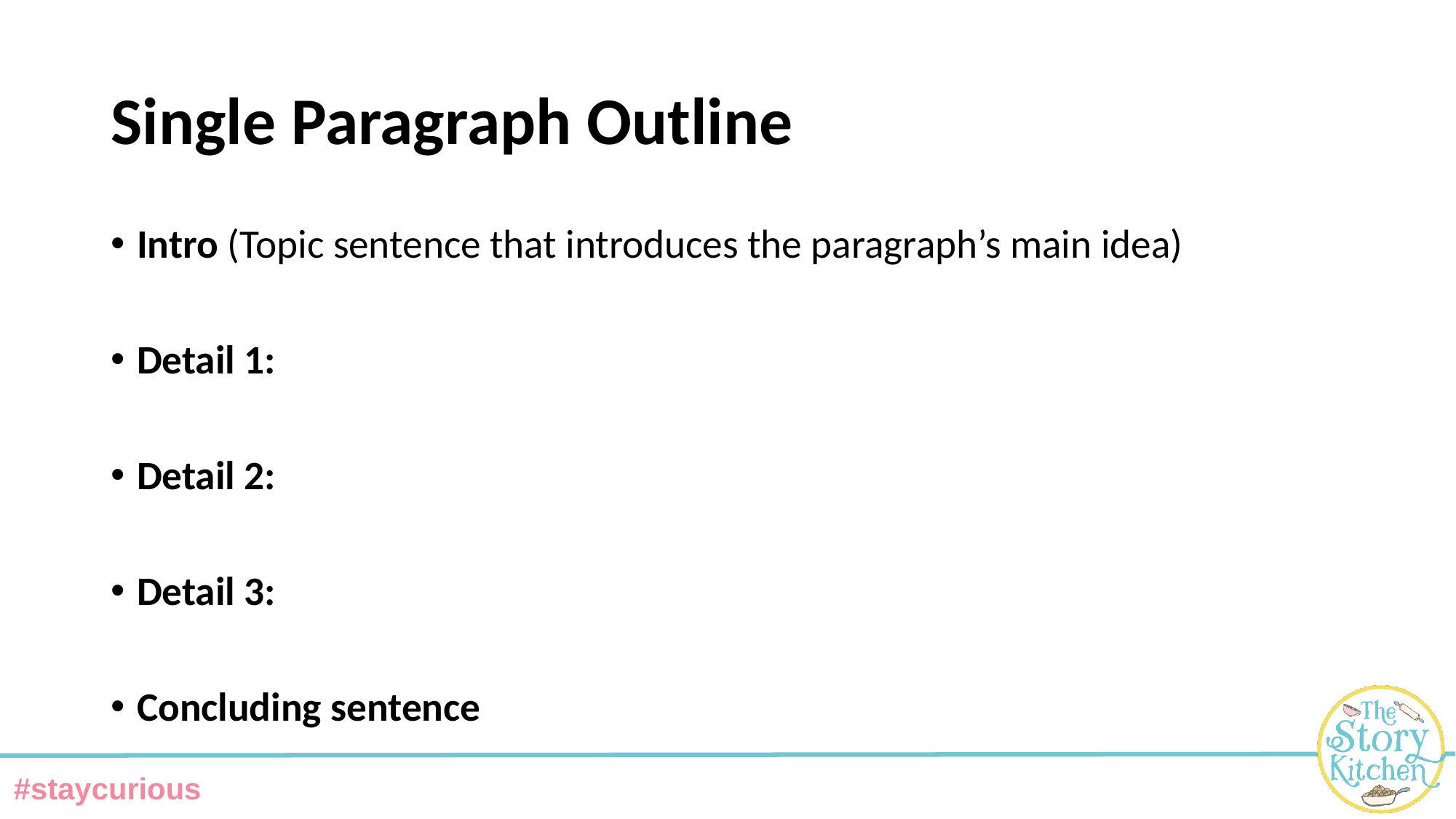

# Single Paragraph Outline
Intro (Topic sentence that introduces the paragraph’s main idea)

Detail 1:

Detail 2:

Detail 3:

Concluding sentence